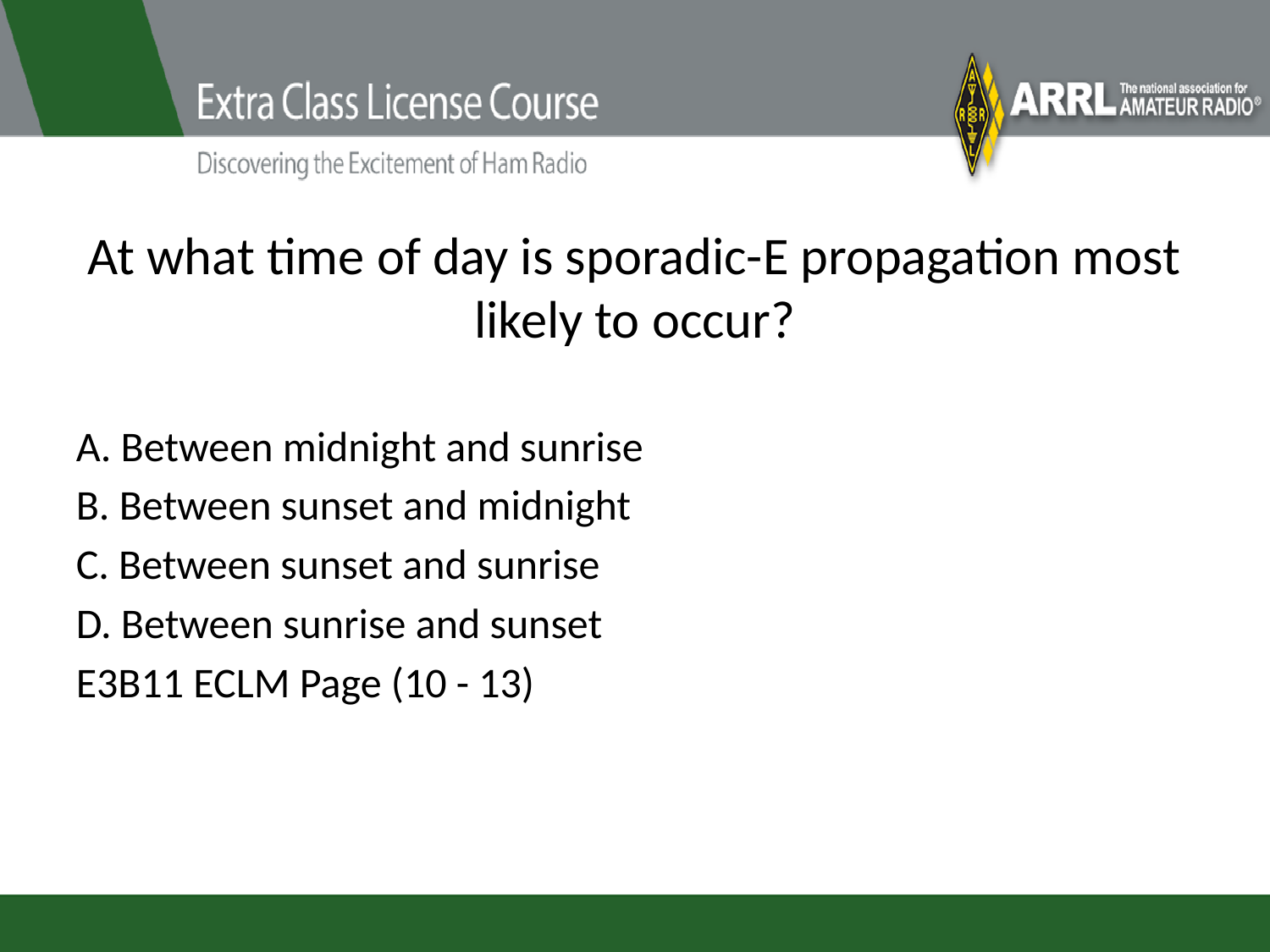

# At what time of day is sporadic-E propagation most likely to occur?
A. Between midnight and sunrise
B. Between sunset and midnight
C. Between sunset and sunrise
D. Between sunrise and sunset
E3B11 ECLM Page (10 - 13)